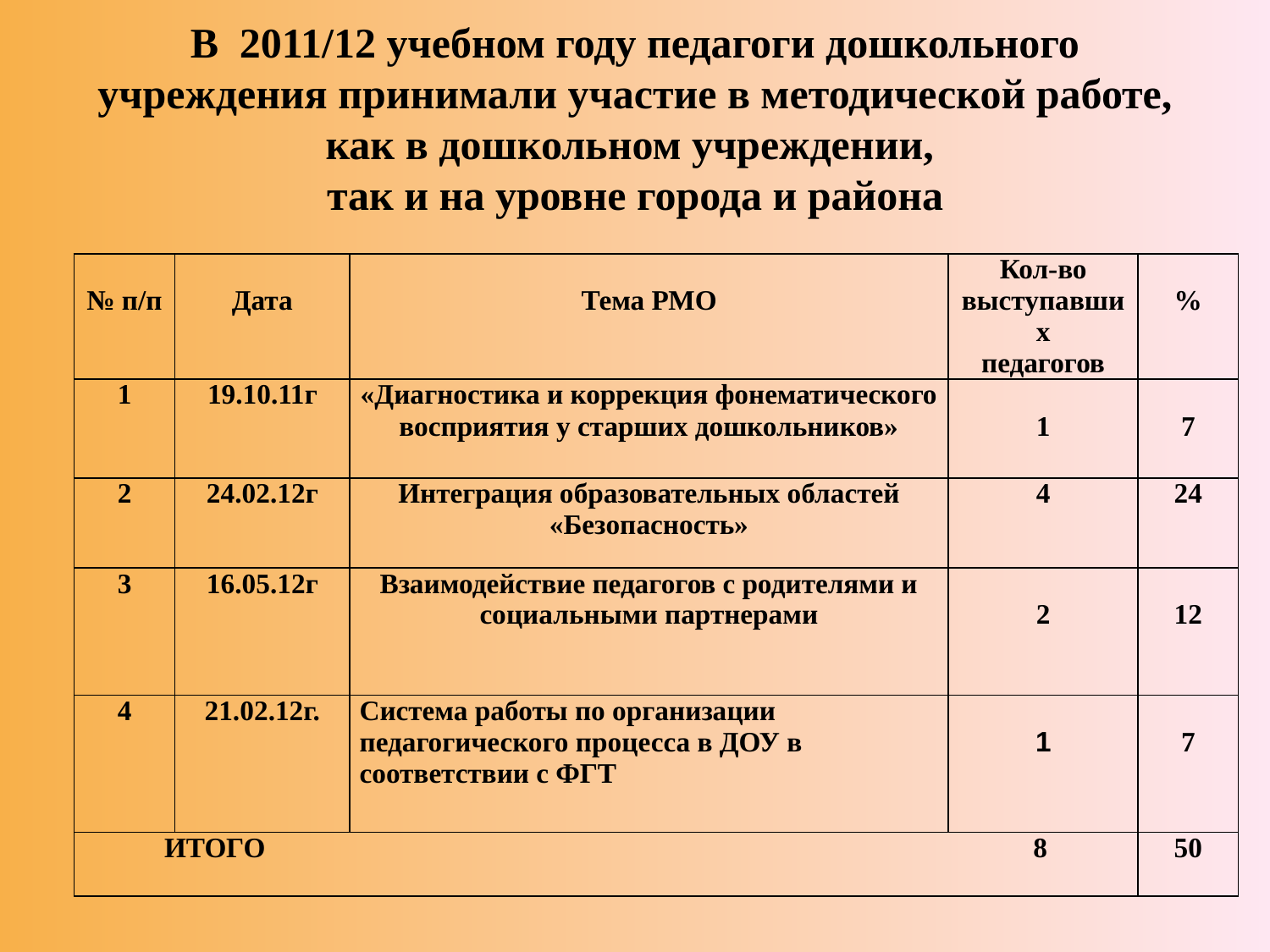

# В  2011/12 учебном году педагоги дошкольного учреждения принимали участие в методической работе, как в дошкольном учреждении, так и на уровне города и района
| № п/п | Дата | Тема РМО | Кол-во выступавших педагогов | % |
| --- | --- | --- | --- | --- |
| 1 | 19.10.11г | «Диагностика и коррекция фонематического восприятия у старших дошкольников» | 1 | 7 |
| 2 | 24.02.12г | Интеграция образовательных областей «Безопасность» | 4 | 24 |
| 3 | 16.05.12г | Взаимодействие педагогов с родителями и социальными партнерами | 2 | 12 |
| 4 | 21.02.12г. | Система работы по организации педагогического процесса в ДОУ в соответствии с ФГТ | 1 | 7 |
| ИТОГО 8 |  |  |  | 50 |